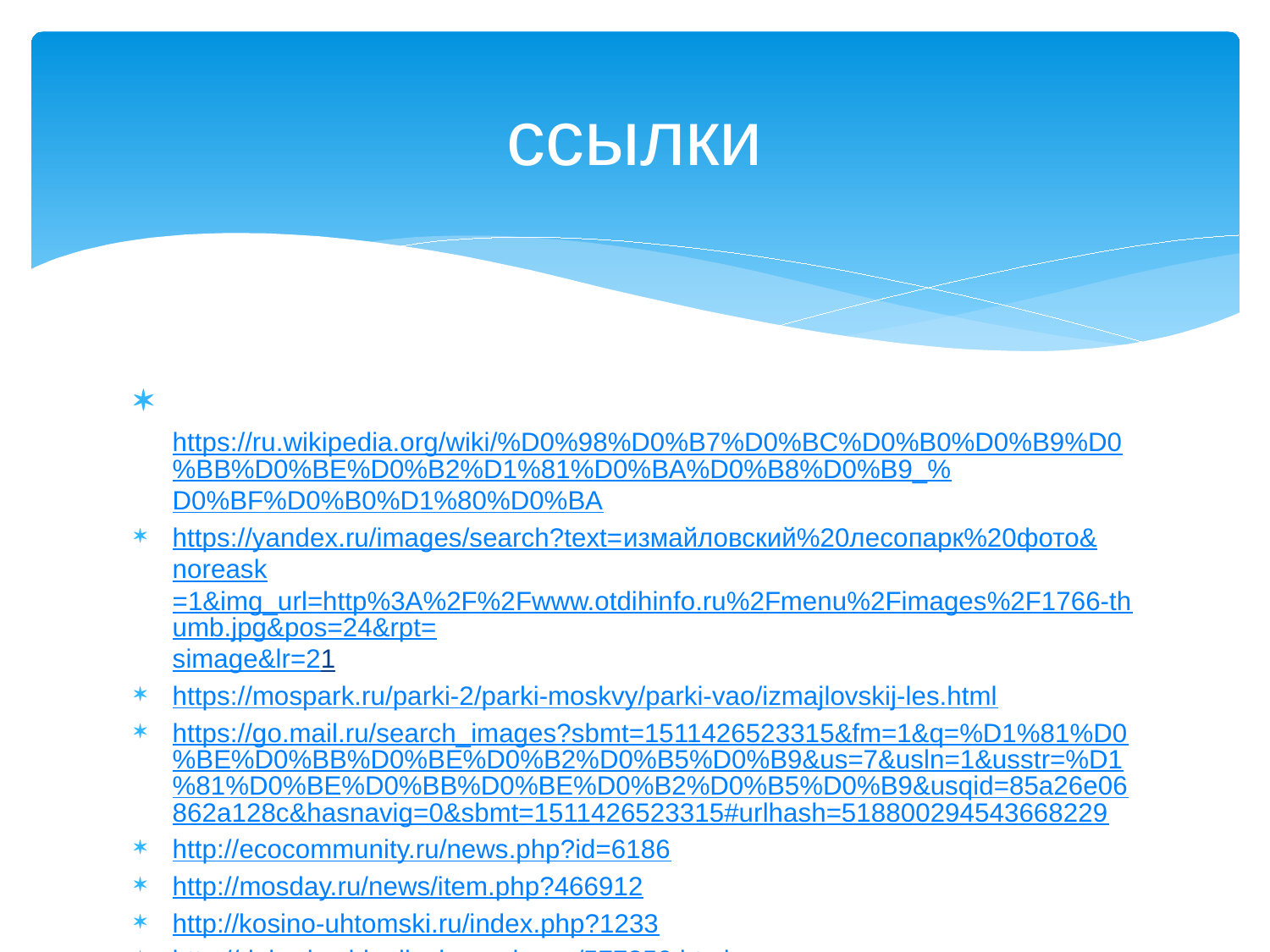

# cсылки
 https://ru.wikipedia.org/wiki/%D0%98%D0%B7%D0%BC%D0%B0%D0%B9%D0%BB%D0%BE%D0%B2%D1%81%D0%BA%D0%B8%D0%B9_%D0%BF%D0%B0%D1%80%D0%BA
https://yandex.ru/images/search?text=измайловский%20лесопарк%20фото&noreask=1&img_url=http%3A%2F%2Fwww.otdihinfo.ru%2Fmenu%2Fimages%2F1766-thumb.jpg&pos=24&rpt=simage&lr=21
https://mospark.ru/parki-2/parki-moskvy/parki-vao/izmajlovskij-les.html
https://go.mail.ru/search_images?sbmt=1511426523315&fm=1&q=%D1%81%D0%BE%D0%BB%D0%BE%D0%B2%D0%B5%D0%B9&us=7&usln=1&usstr=%D1%81%D0%BE%D0%BB%D0%BE%D0%B2%D0%B5%D0%B9&usqid=85a26e06862a128c&hasnavig=0&sbmt=1511426523315#urlhash=518800294543668229
http://ecocommunity.ru/news.php?id=6186
http://mosday.ru/news/item.php?466912
http://kosino-uhtomski.ru/index.php?1233
http://dobrokoshka.livejournal.com/577250.html